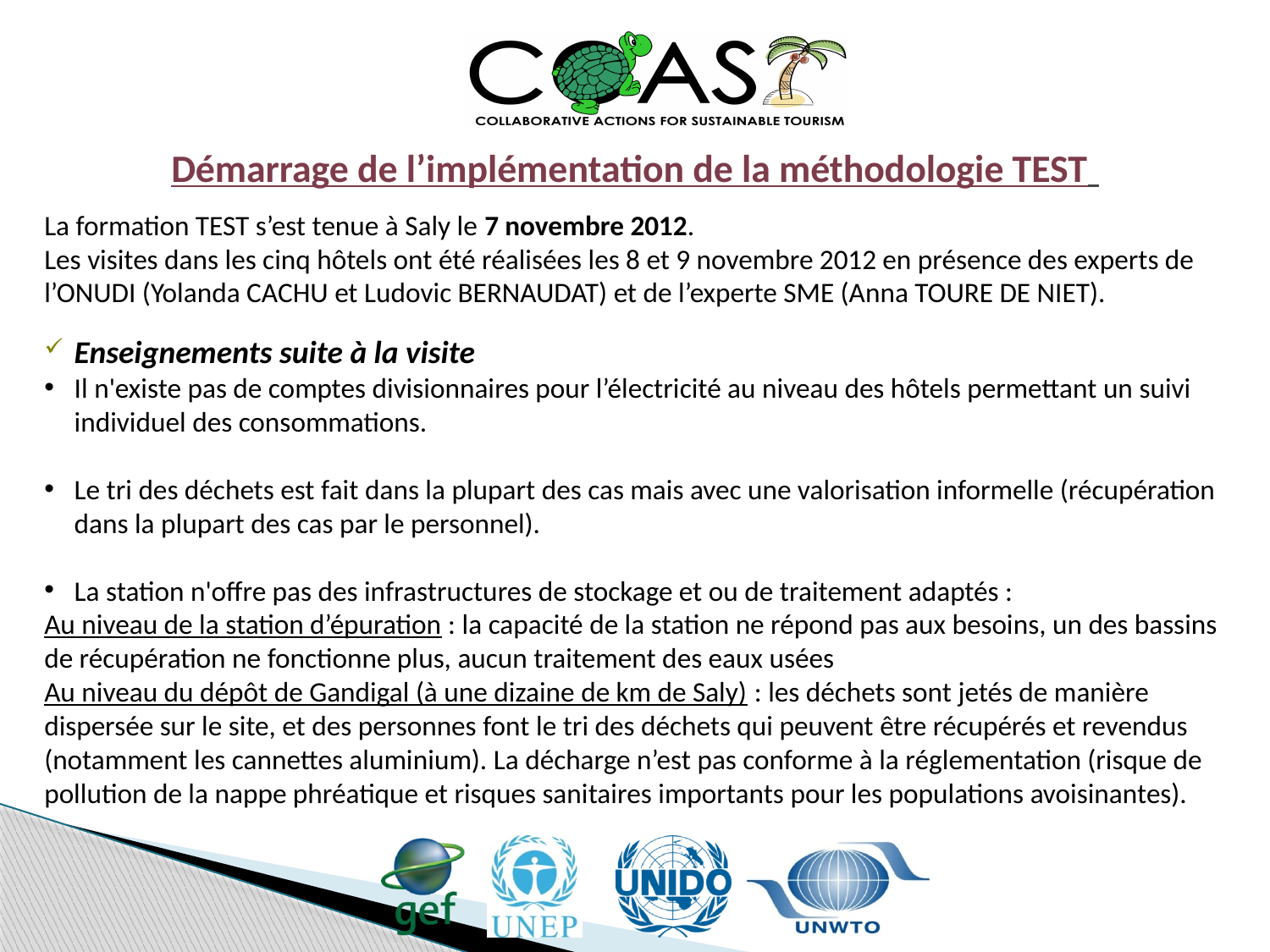

Démarrage de l’implémentation de la méthodologie TEST

La formation TEST s’est tenue à Saly le 7 novembre 2012.
Les visites dans les cinq hôtels ont été réalisées les 8 et 9 novembre 2012 en présence des experts de l’ONUDI (Yolanda CACHU et Ludovic BERNAUDAT) et de l’experte SME (Anna TOURE DE NIET).
Enseignements suite à la visite
Il n'existe pas de comptes divisionnaires pour l’électricité au niveau des hôtels permettant un suivi individuel des consommations.

Le tri des déchets est fait dans la plupart des cas mais avec une valorisation informelle (récupération dans la plupart des cas par le personnel).

La station n'offre pas des infrastructures de stockage et ou de traitement adaptés :
Au niveau de la station d’épuration : la capacité de la station ne répond pas aux besoins, un des bassins de récupération ne fonctionne plus, aucun traitement des eaux usées
Au niveau du dépôt de Gandigal (à une dizaine de km de Saly) : les déchets sont jetés de manière dispersée sur le site, et des personnes font le tri des déchets qui peuvent être récupérés et revendus (notamment les cannettes aluminium). La décharge n’est pas conforme à la réglementation (risque de pollution de la nappe phréatique et risques sanitaires importants pour les populations avoisinantes).